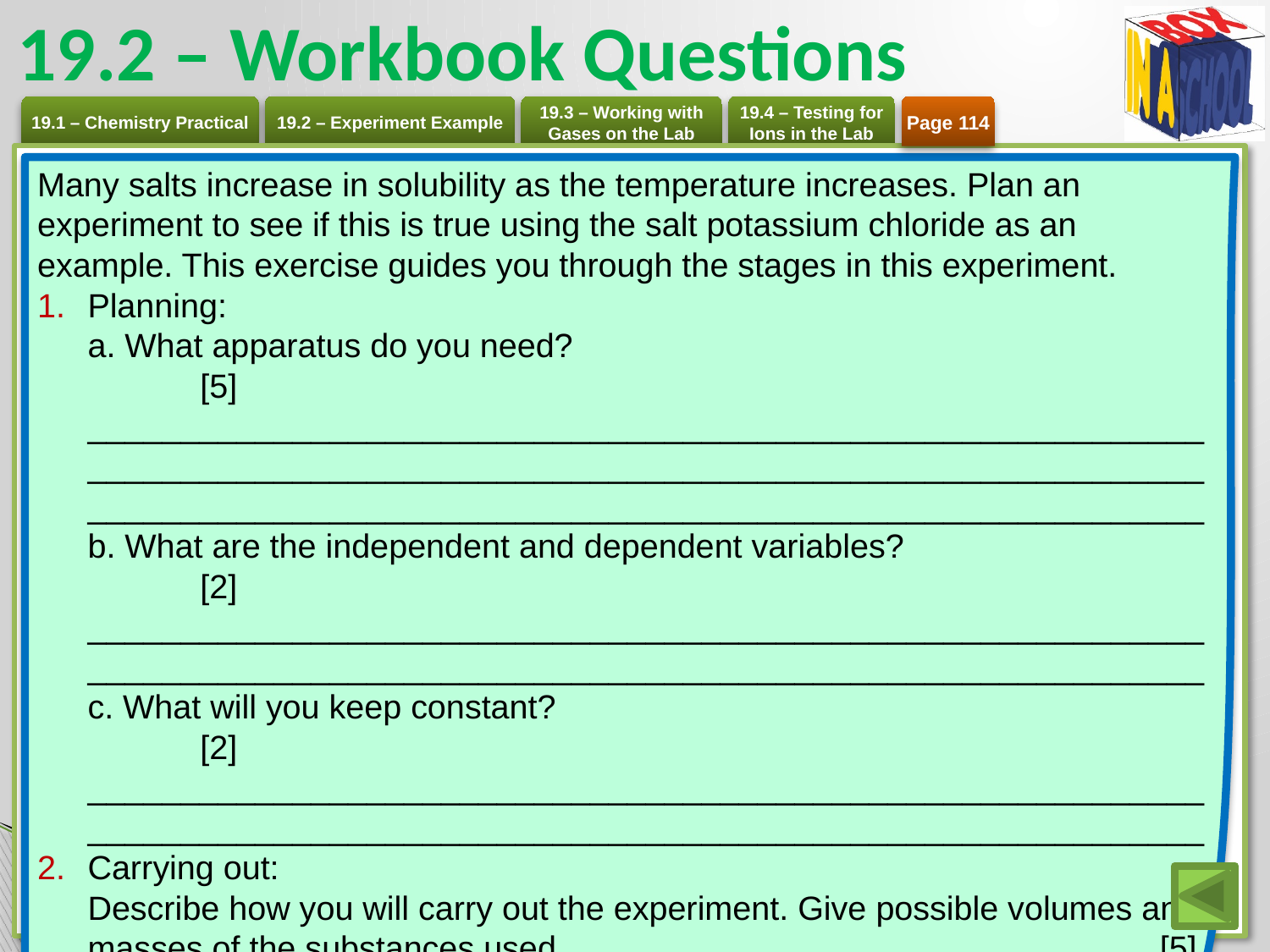

# 19.2 – Workbook Questions
Page 114
Many salts increase in solubility as the temperature increases. Plan an experiment to see if this is true using the salt potassium chloride as an example. This exercise guides you through the stages in this experiment.
Planning:
a. What apparatus do you need?	[5]
____________________________________________________________________________________________________________________________________________________________________________________
b. What are the independent and dependent variables?	[2]
________________________________________________________________________________________________________________________
c. What will you keep constant?	[2]
________________________________________________________________________________________________________________________
Carrying out:
Describe how you will carry out the experiment. Give possible volumes and masses of the substances used.                                                                [5]
________________________________________________________________________________________________________________________